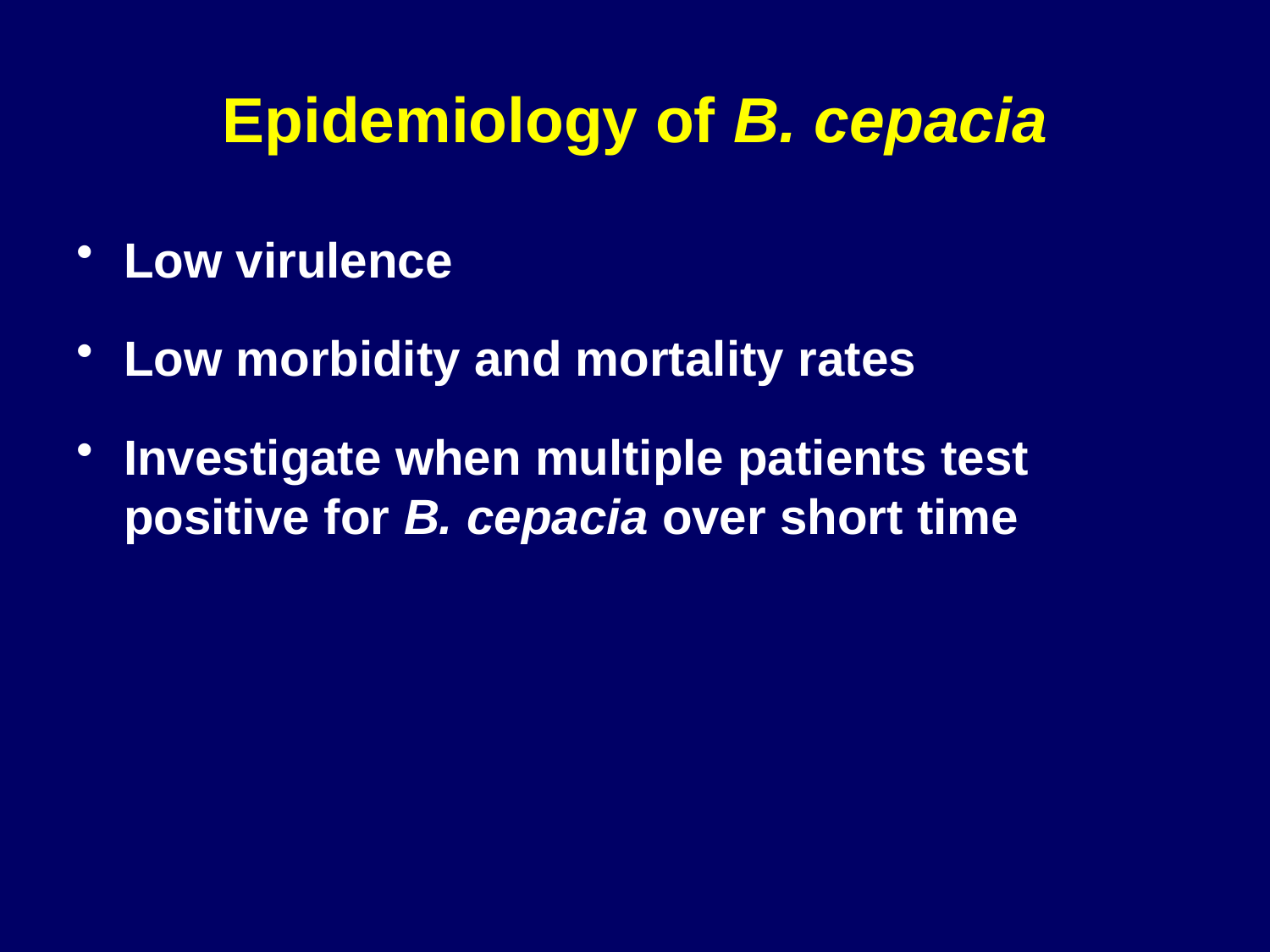

# Epidemiology of B. cepacia
Low virulence
Low morbidity and mortality rates
Investigate when multiple patients test positive for B. cepacia over short time